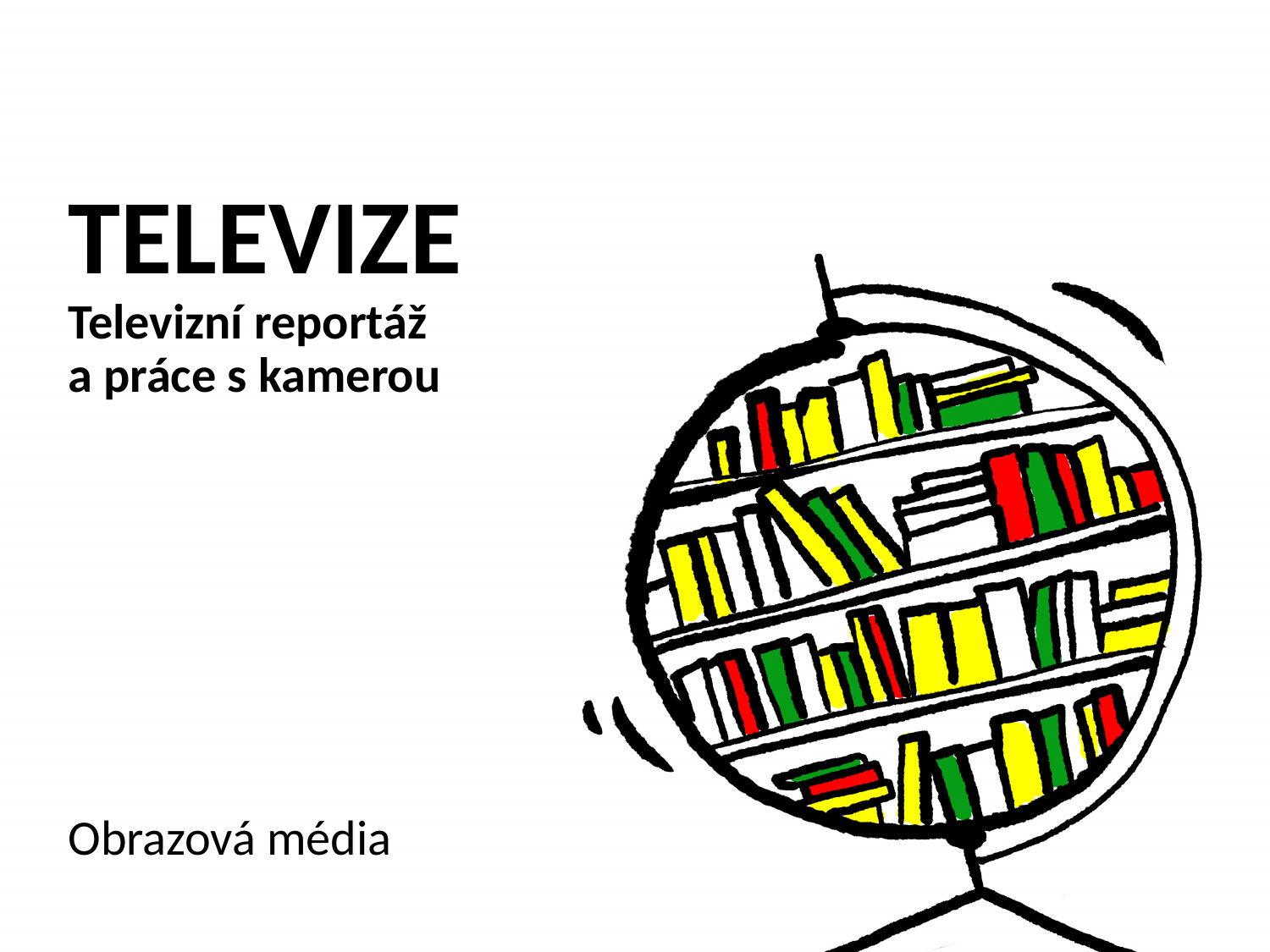

# TELEVIZE Televizní reportáž a práce s kamerou
Obrazová média